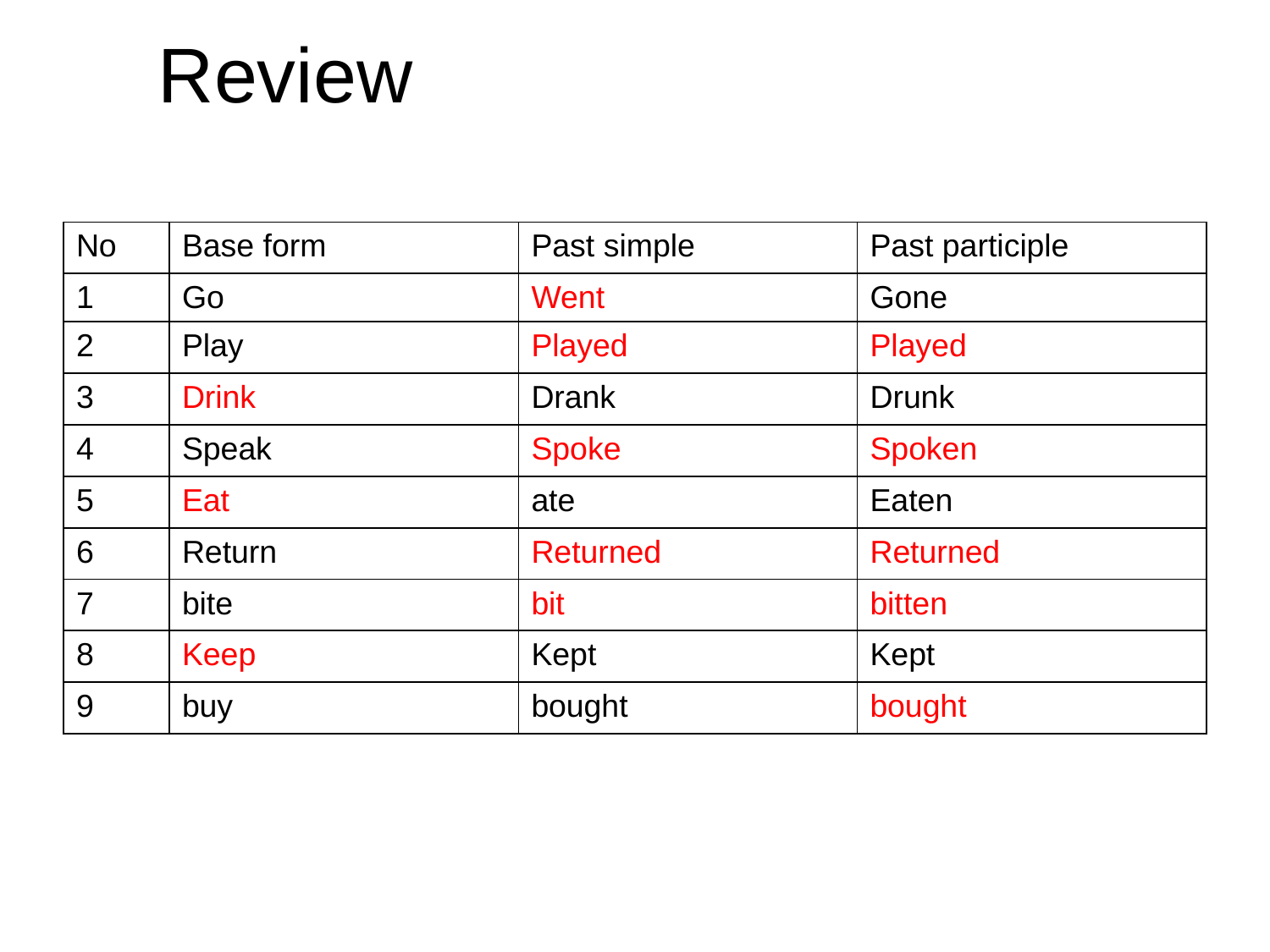

# Review
| No | Base form | Past simple | Past participle |
| --- | --- | --- | --- |
| 1 | Go | Went | Gone |
| 2 | Play | Played | Played |
| 3 | Drink | Drank | Drunk |
| 4 | Speak | Spoke | Spoken |
| 5 | Eat | ate | Eaten |
| 6 | Return | Returned | Returned |
| 7 | bite | bit | bitten |
| 8 | Keep | Kept | Kept |
| 9 | buy | bought | bought |